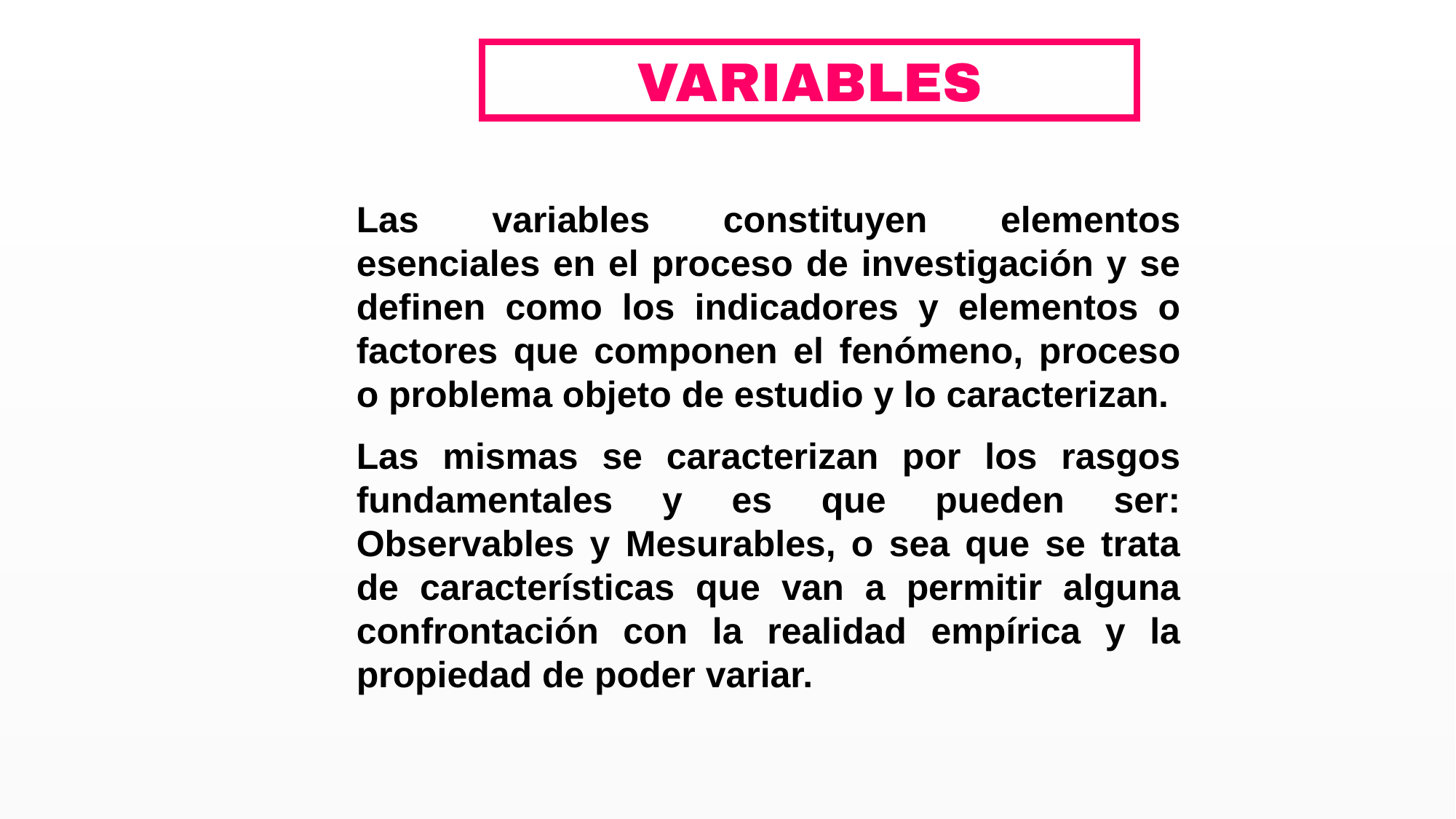

VARIABLES
Las variables constituyen elementos esenciales en el proceso de investigación y se definen como los indicadores y elementos o factores que componen el fenómeno, proceso o problema objeto de estudio y lo caracterizan.
Las mismas se caracterizan por los rasgos fundamentales y es que pueden ser: Observables y Mesurables, o sea que se trata de características que van a permitir alguna confrontación con la realidad empírica y la propiedad de poder variar.